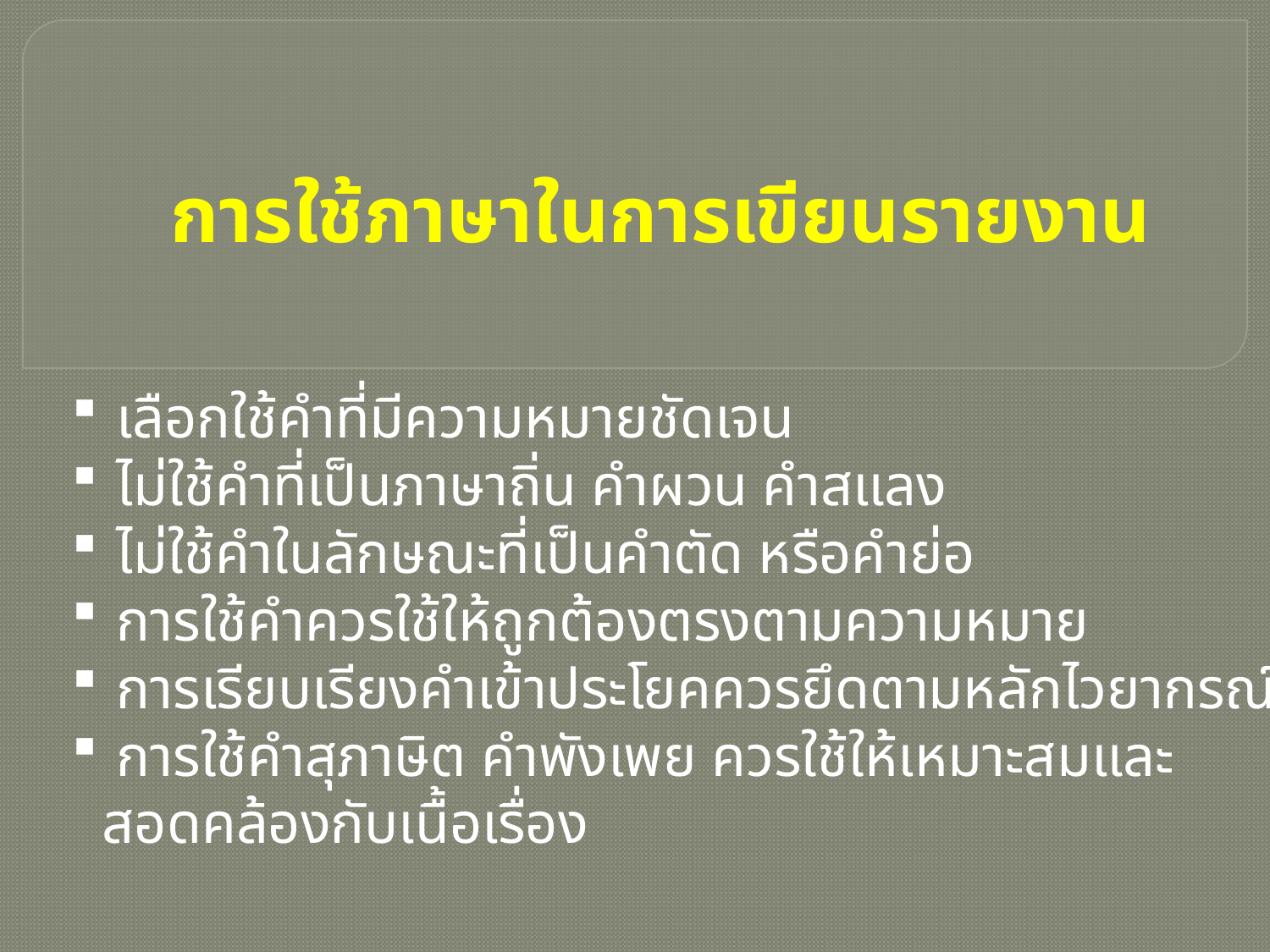

การใช้ภาษาในการเขียนรายงาน
 เลือกใช้คำที่มีความหมายชัดเจน
 ไม่ใช้คำที่เป็นภาษาถิ่น คำผวน คำสแลง
 ไม่ใช้คำในลักษณะที่เป็นคำตัด หรือคำย่อ
 การใช้คำควรใช้ให้ถูกต้องตรงตามความหมาย
 การเรียบเรียงคำเข้าประโยคควรยึดตามหลักไวยากรณ์
 การใช้คำสุภาษิต คำพังเพย ควรใช้ให้เหมาะสมและสอดคล้องกับเนื้อเรื่อง